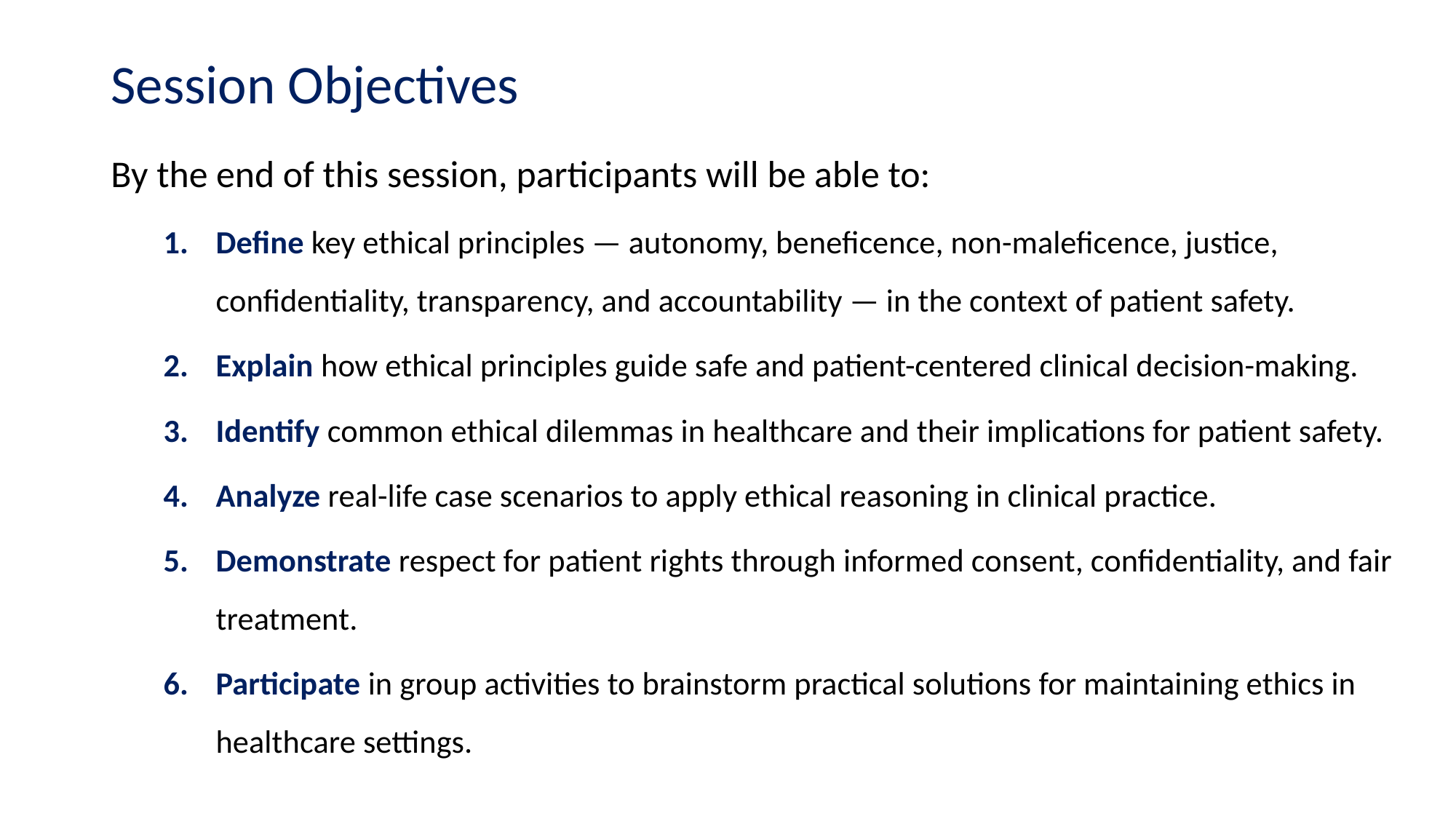

# Session Objectives
By the end of this session, participants will be able to:
Define key ethical principles — autonomy, beneficence, non-maleficence, justice, confidentiality, transparency, and accountability — in the context of patient safety.
Explain how ethical principles guide safe and patient-centered clinical decision-making.
Identify common ethical dilemmas in healthcare and their implications for patient safety.
Analyze real-life case scenarios to apply ethical reasoning in clinical practice.
Demonstrate respect for patient rights through informed consent, confidentiality, and fair treatment.
Participate in group activities to brainstorm practical solutions for maintaining ethics in healthcare settings.